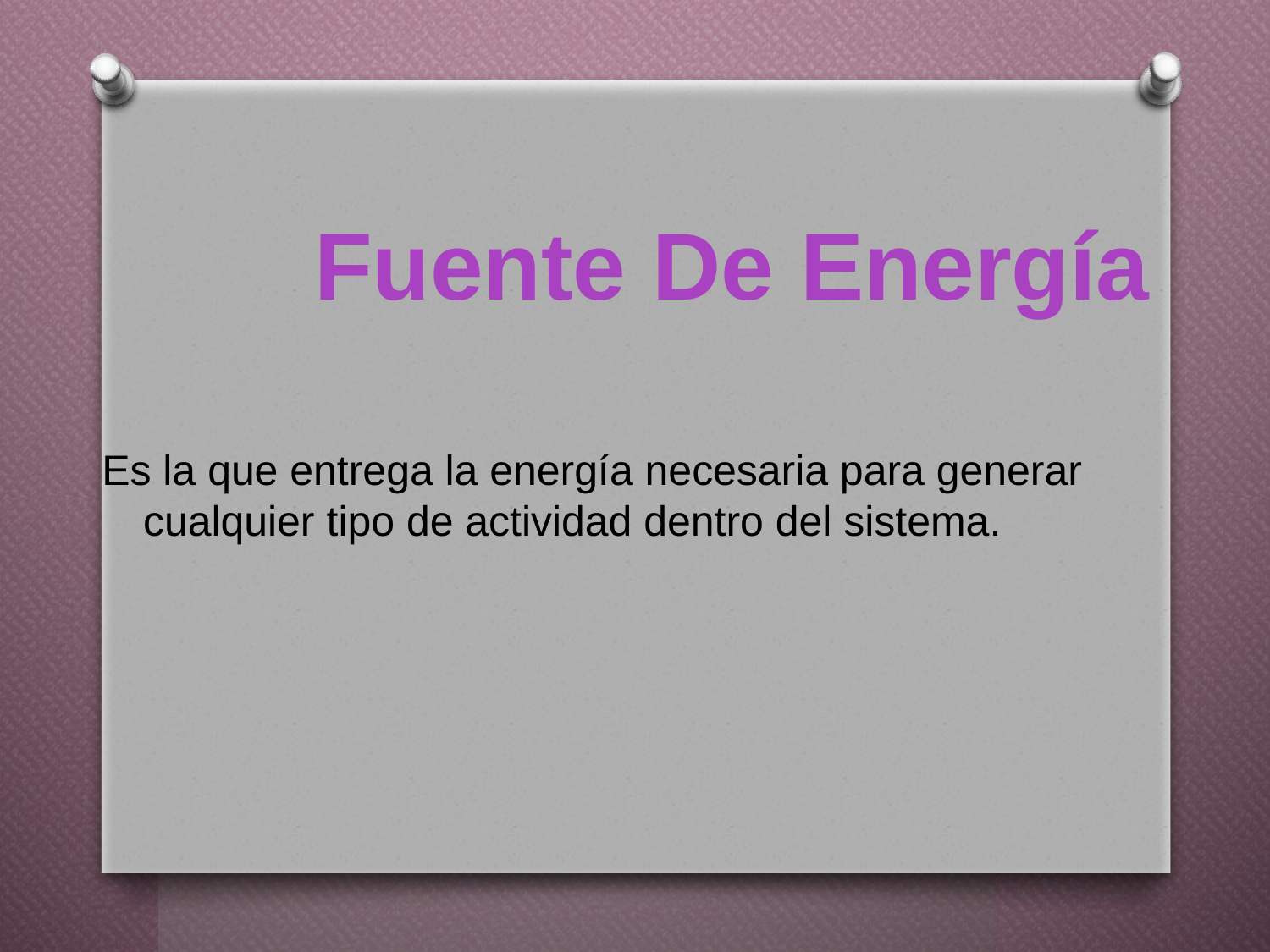

Fuente De Energía
Es la que entrega la energía necesaria para generar cualquier tipo de actividad dentro del sistema.